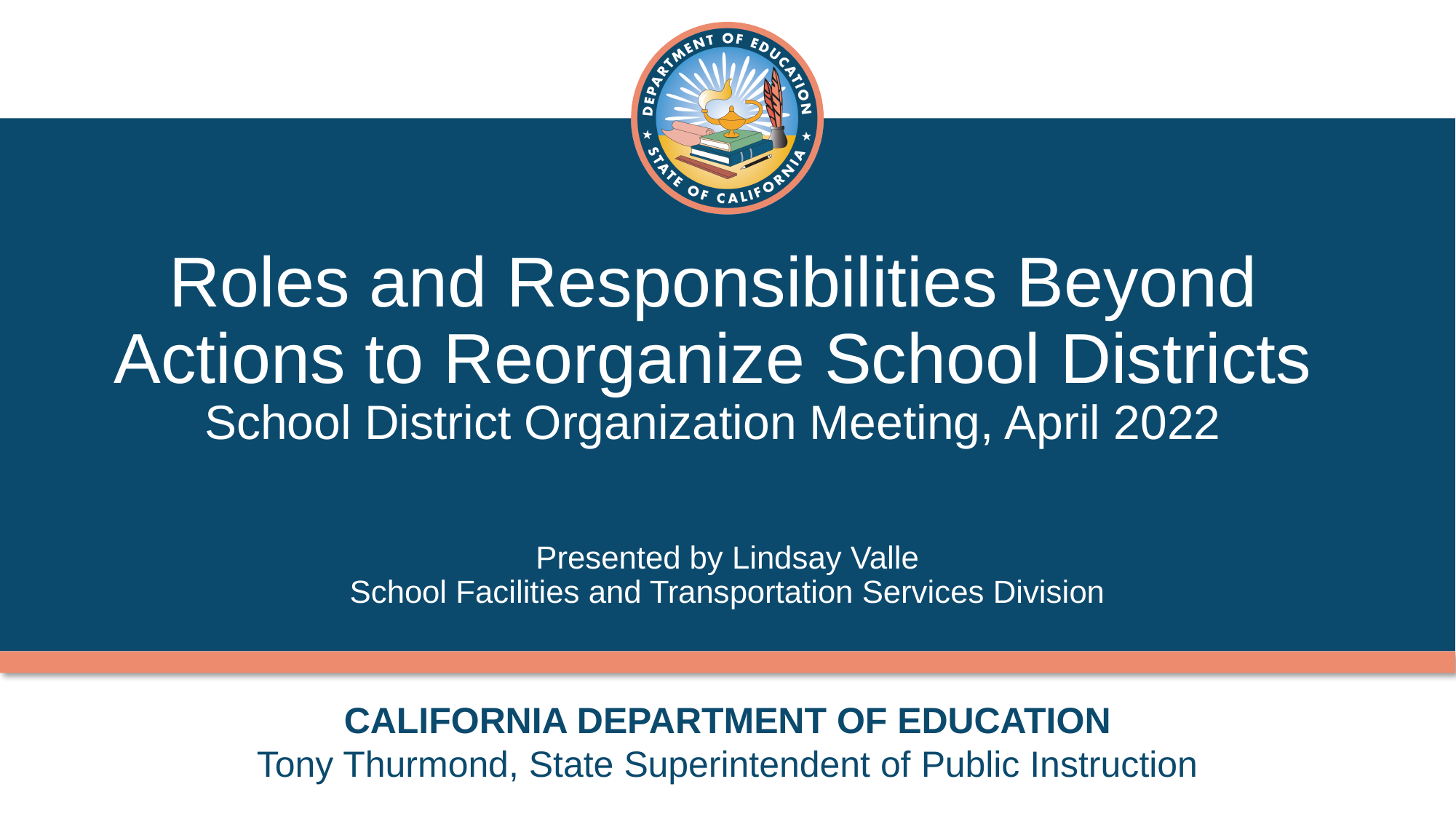

# Roles and Responsibilities Beyond Actions to Reorganize School Districts School District Organization Meeting, April 2022
Presented by Lindsay Valle
School Facilities and Transportation Services Division